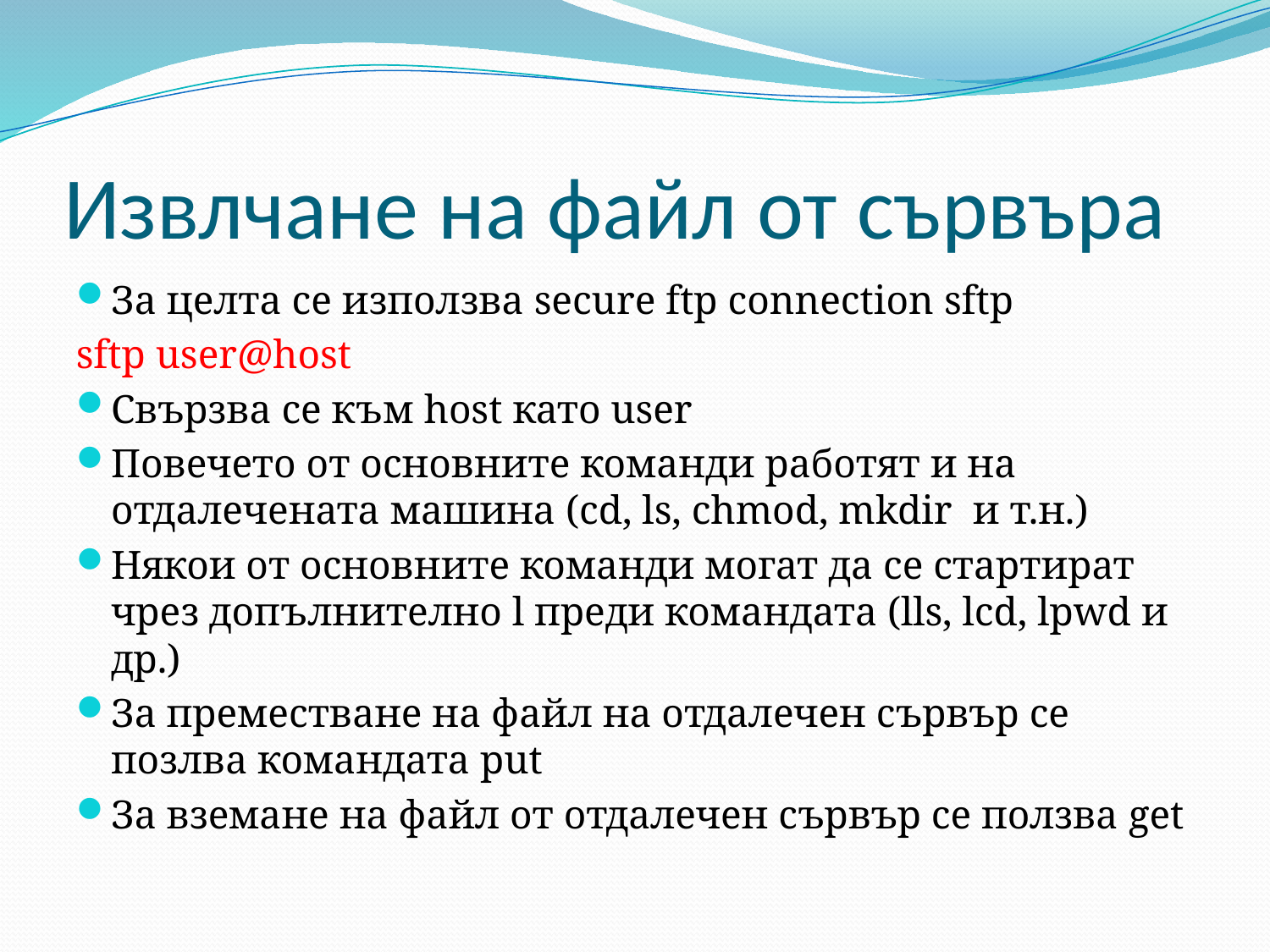

# Извлчане на файл от сървъра
За целта се използва secure ftp connection sftp
sftp user@host
Свързва се към host като user
Повечето от основните команди работят и на отдалечената машина (cd, ls, chmod, mkdir  и т.н.)
Някои от основните команди могат да се стартират чрез допълнително l преди командата (lls, lcd, lpwd и др.)
За преместване на файл на отдалечен сървър се позлва командата put
За вземане на файл от отдалечен сървър се ползва get